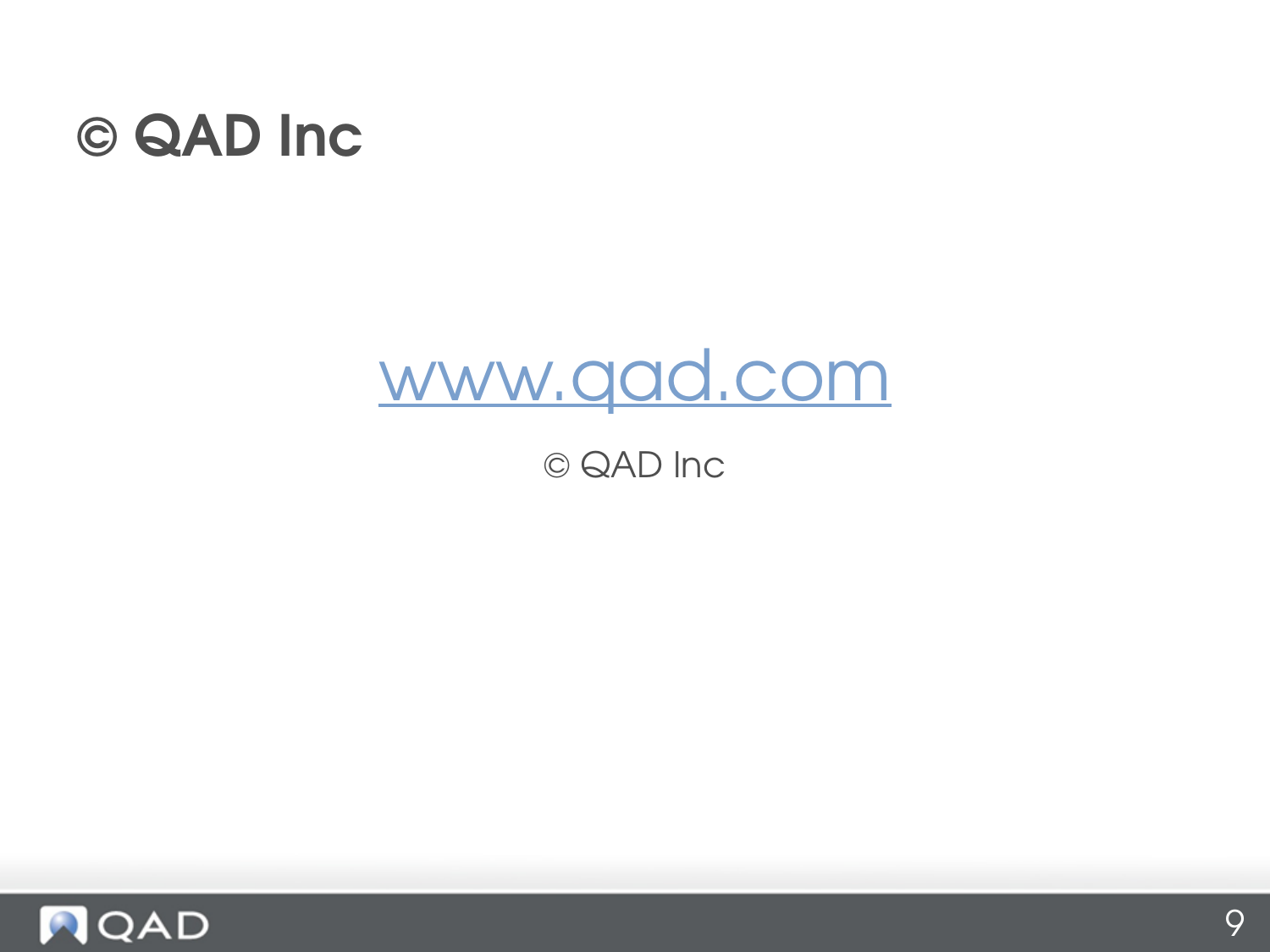

# © QAD Inc

www.qad.com
© QAD Inc
9